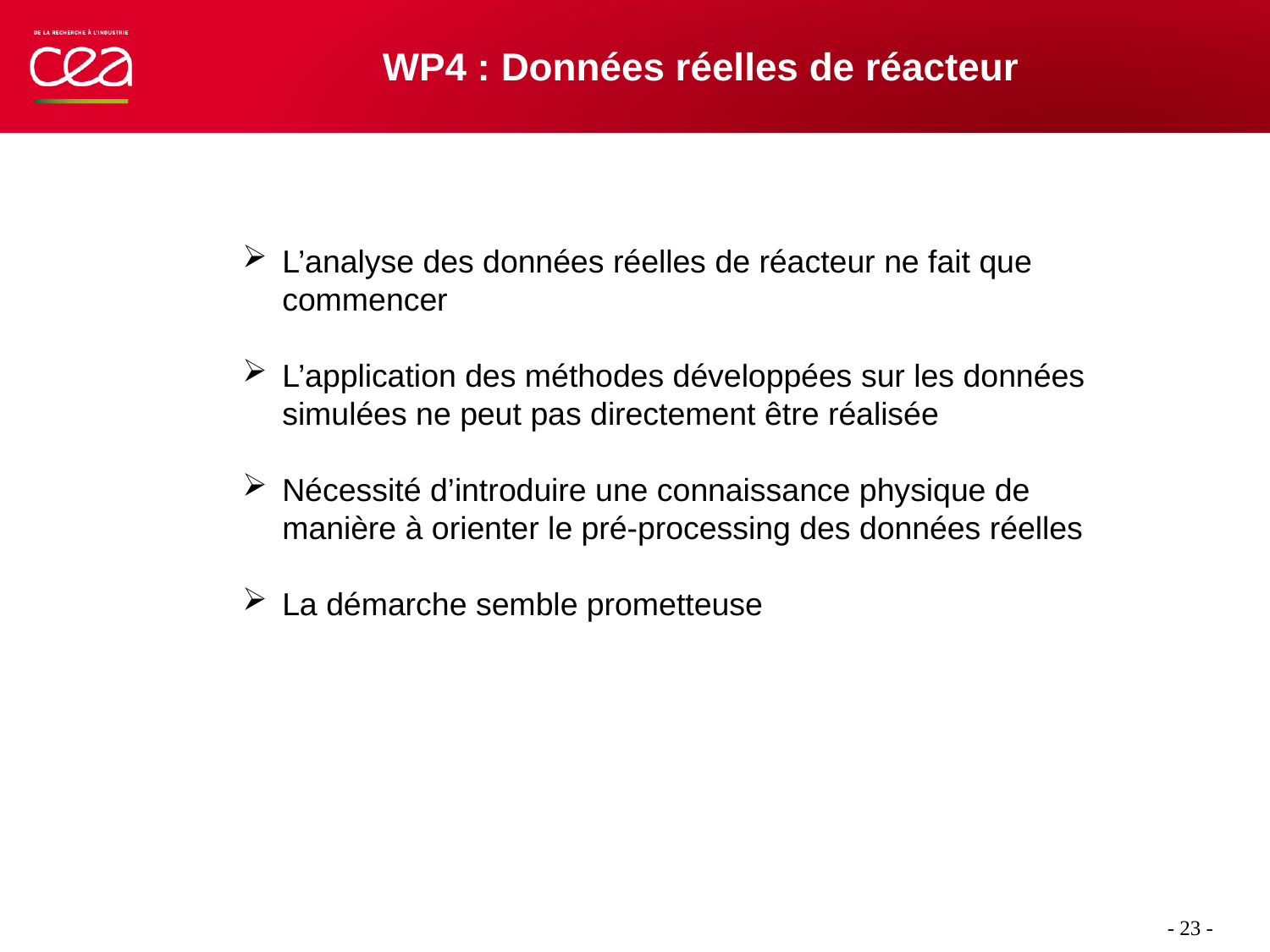

WP4 : Données réelles de réacteur
L’analyse des données réelles de réacteur ne fait que commencer

L’application des méthodes développées sur les données simulées ne peut pas directement être réalisée

Nécessité d’introduire une connaissance physique de manière à orienter le pré-processing des données réelles

La démarche semble prometteuse

P- 23 -